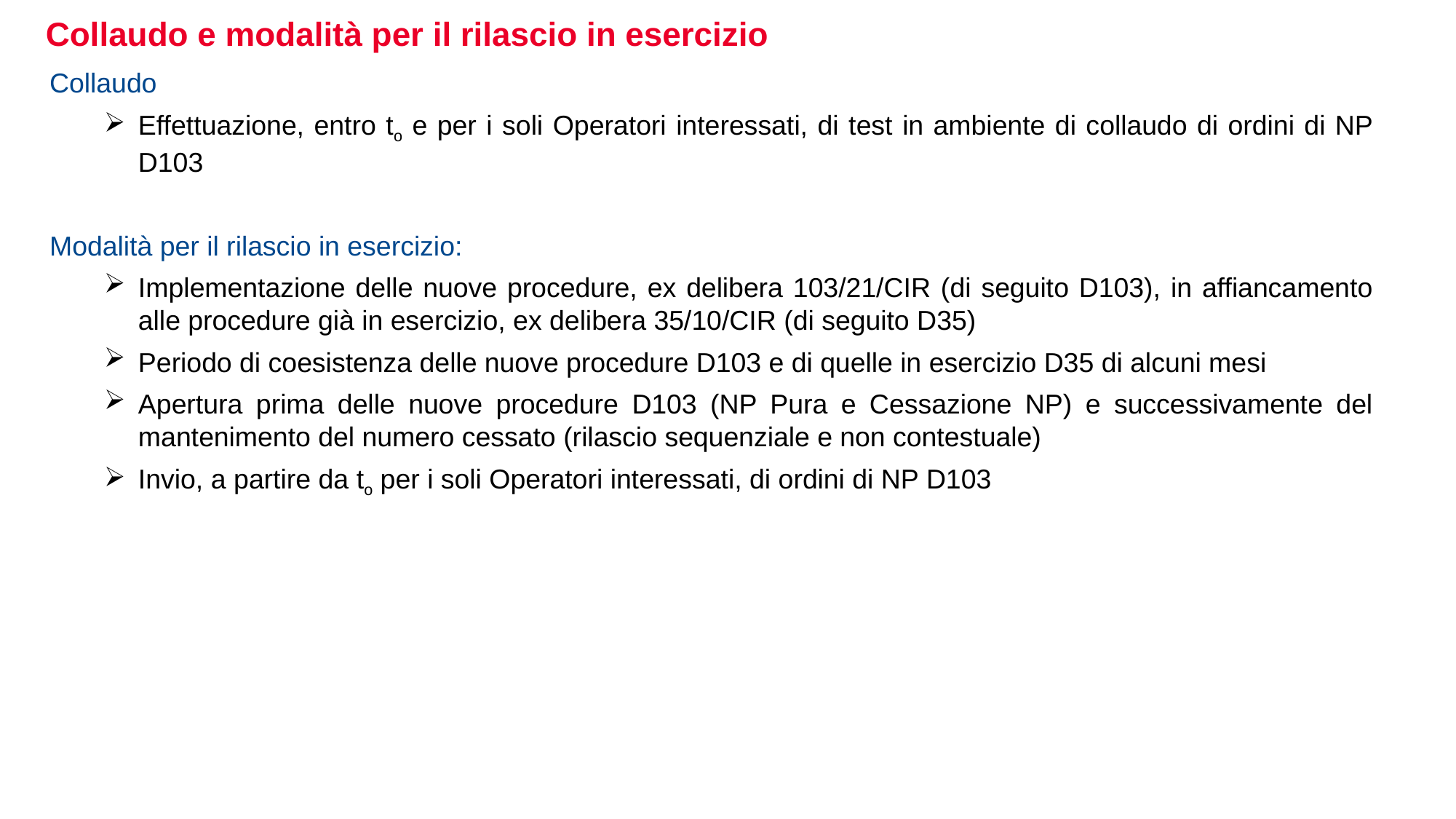

Collaudo e modalità per il rilascio in esercizio

Collaudo
Effettuazione, entro to e per i soli Operatori interessati, di test in ambiente di collaudo di ordini di NP D103

Modalità per il rilascio in esercizio:
Implementazione delle nuove procedure, ex delibera 103/21/CIR (di seguito D103), in affiancamento alle procedure già in esercizio, ex delibera 35/10/CIR (di seguito D35)
Periodo di coesistenza delle nuove procedure D103 e di quelle in esercizio D35 di alcuni mesi
Apertura prima delle nuove procedure D103 (NP Pura e Cessazione NP) e successivamente del mantenimento del numero cessato (rilascio sequenziale e non contestuale)
Invio, a partire da to per i soli Operatori interessati, di ordini di NP D103